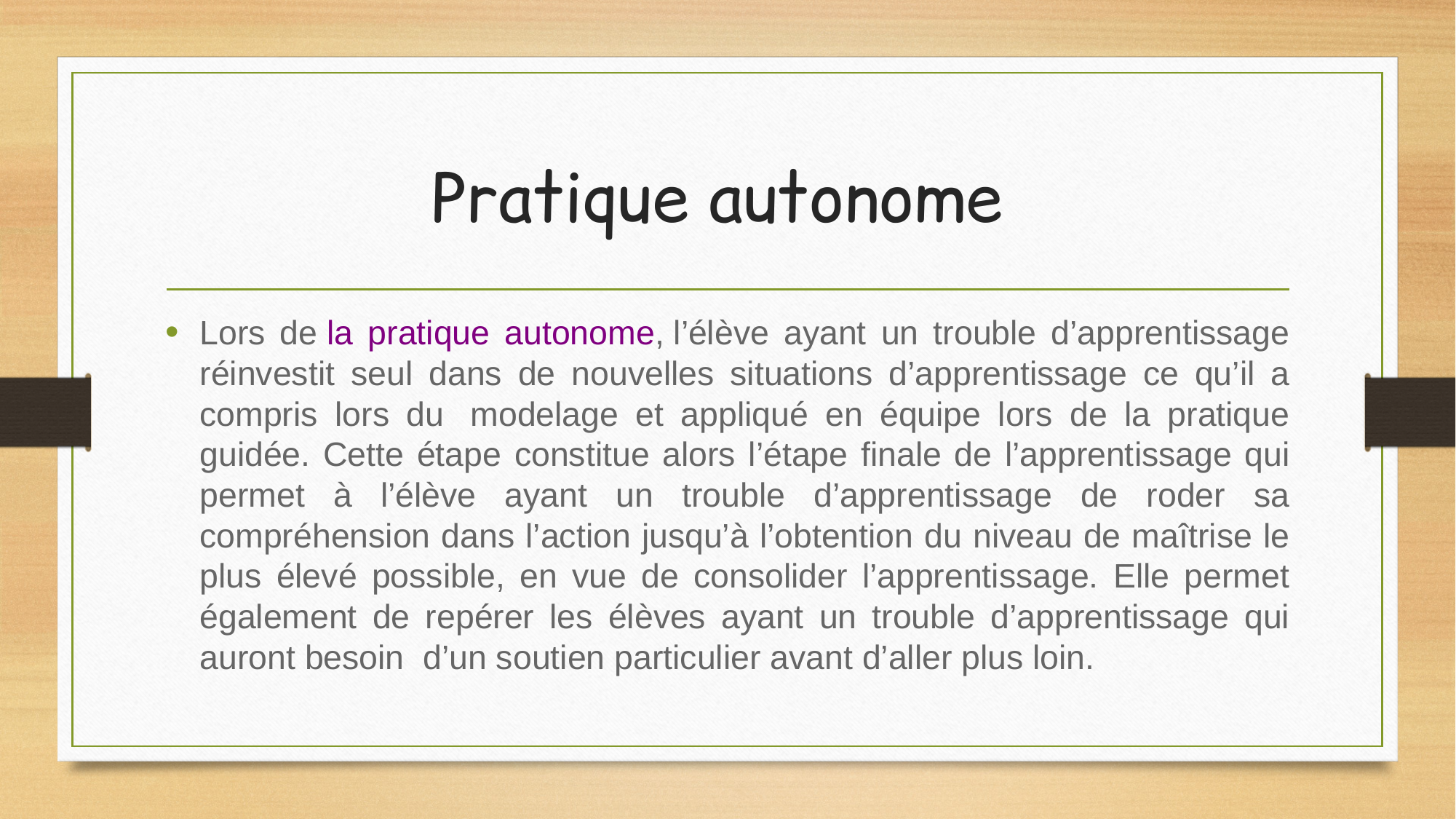

# Pratique autonome
Lors de la pratique autonome, l’élève ayant un trouble d’apprentissage réinvestit seul dans de nouvelles situations d’apprentissage ce qu’il a compris lors du  modelage et appliqué en équipe lors de la pratique guidée. Cette étape constitue alors l’étape finale de l’apprentissage qui permet à l’élève ayant un trouble d’apprentissage de roder sa compréhension dans l’action jusqu’à l’obtention du niveau de maîtrise le plus élevé possible, en vue de consolider l’apprentissage. Elle permet également de repérer les élèves ayant un trouble d’apprentissage qui auront besoin  d’un soutien particulier avant d’aller plus loin.